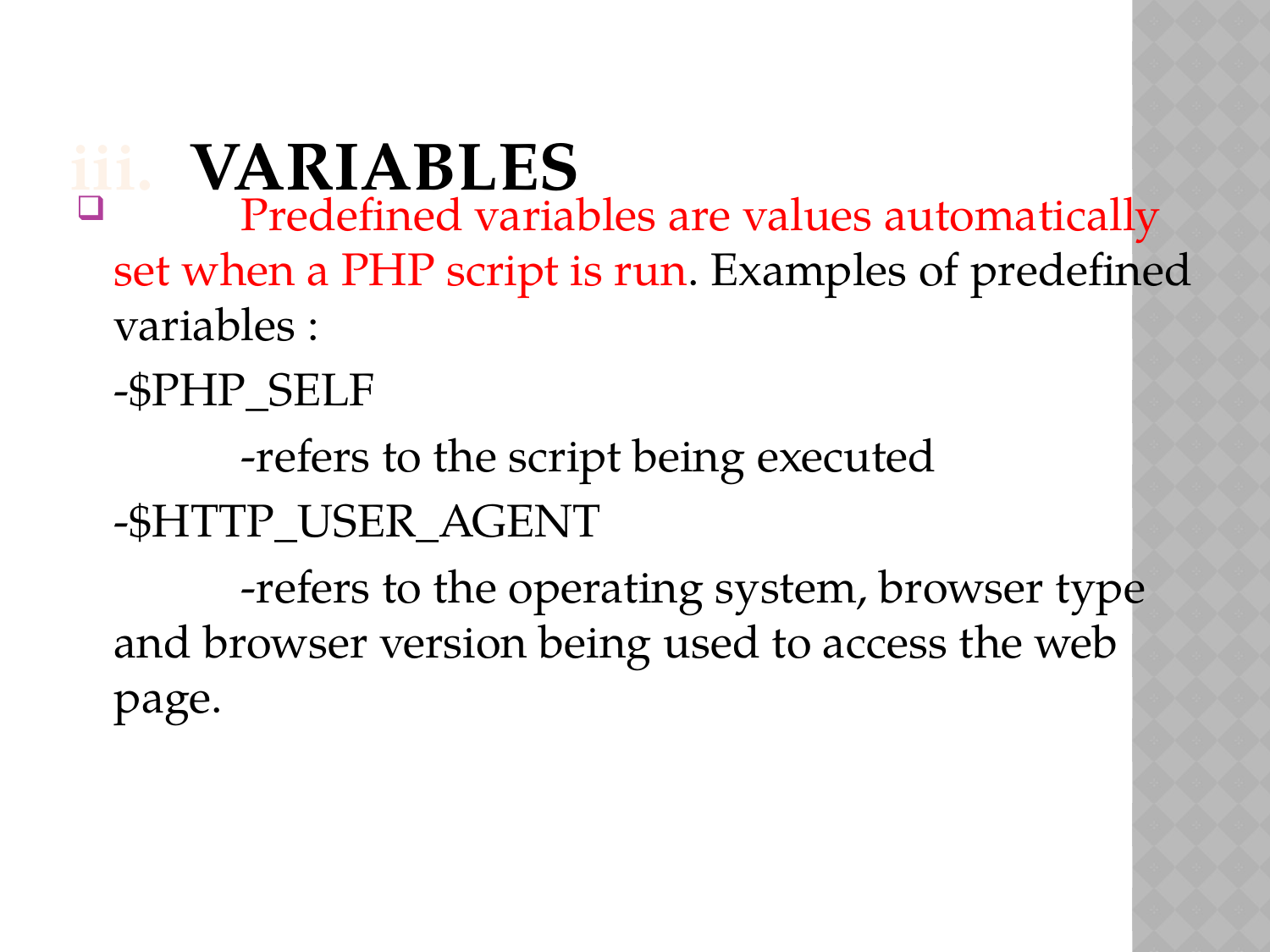

# Variables
 	Predefined variables are values automatically set when a PHP script is run. Examples of predefined variables :
	-$PHP_SELF
	 	-refers to the script being executed
	-$HTTP_USER_AGENT
		-refers to the operating system, browser type and browser version being used to access the web page.